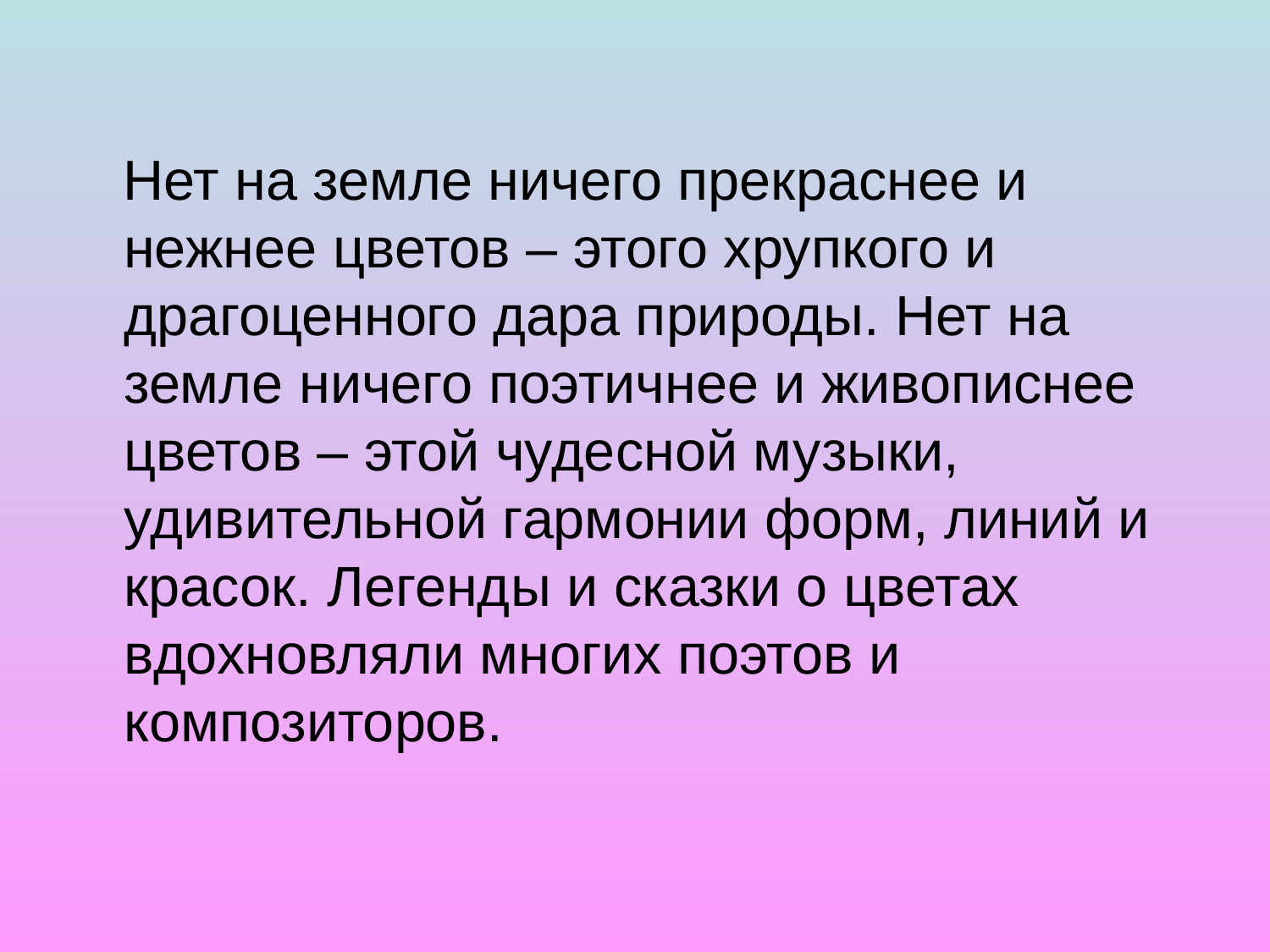

#
   Нет на земле ничего прекраснее и нежнее цветов – этого хрупкого и драгоценного дара природы. Нет на земле ничего поэтичнее и живописнее цветов – этой чудесной музыки, удивительной гармонии форм, линий и красок. Легенды и сказки о цветах вдохновляли многих поэтов и композиторов.